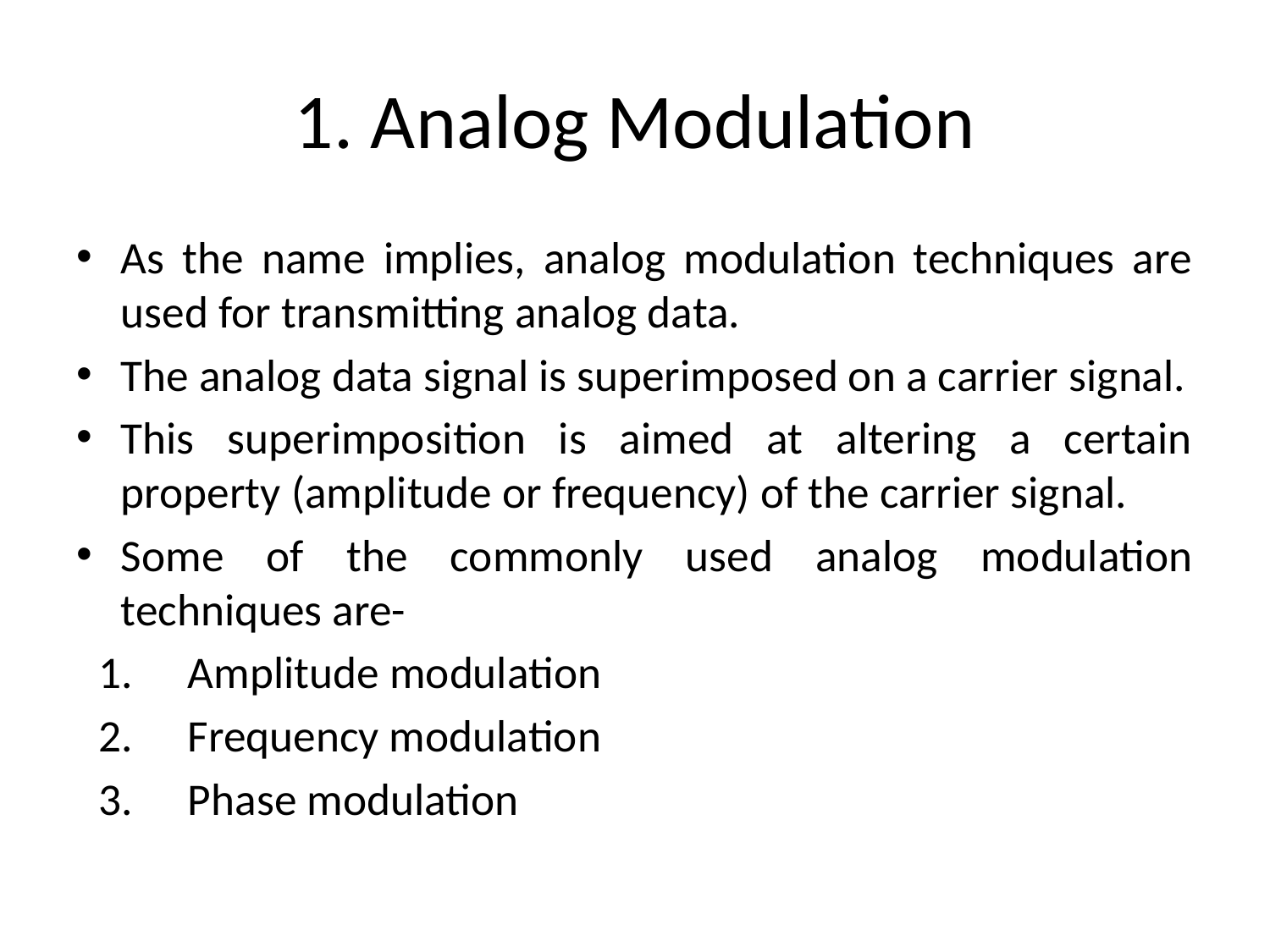

# 1. Analog Modulation
As the name implies, analog modulation techniques are used for transmitting analog data.
The analog data signal is superimposed on a carrier signal.
This superimposition is aimed at altering a certain property (amplitude or frequency) of the carrier signal.
Some of the commonly used analog modulation techniques are-
Amplitude modulation
Frequency modulation
Phase modulation